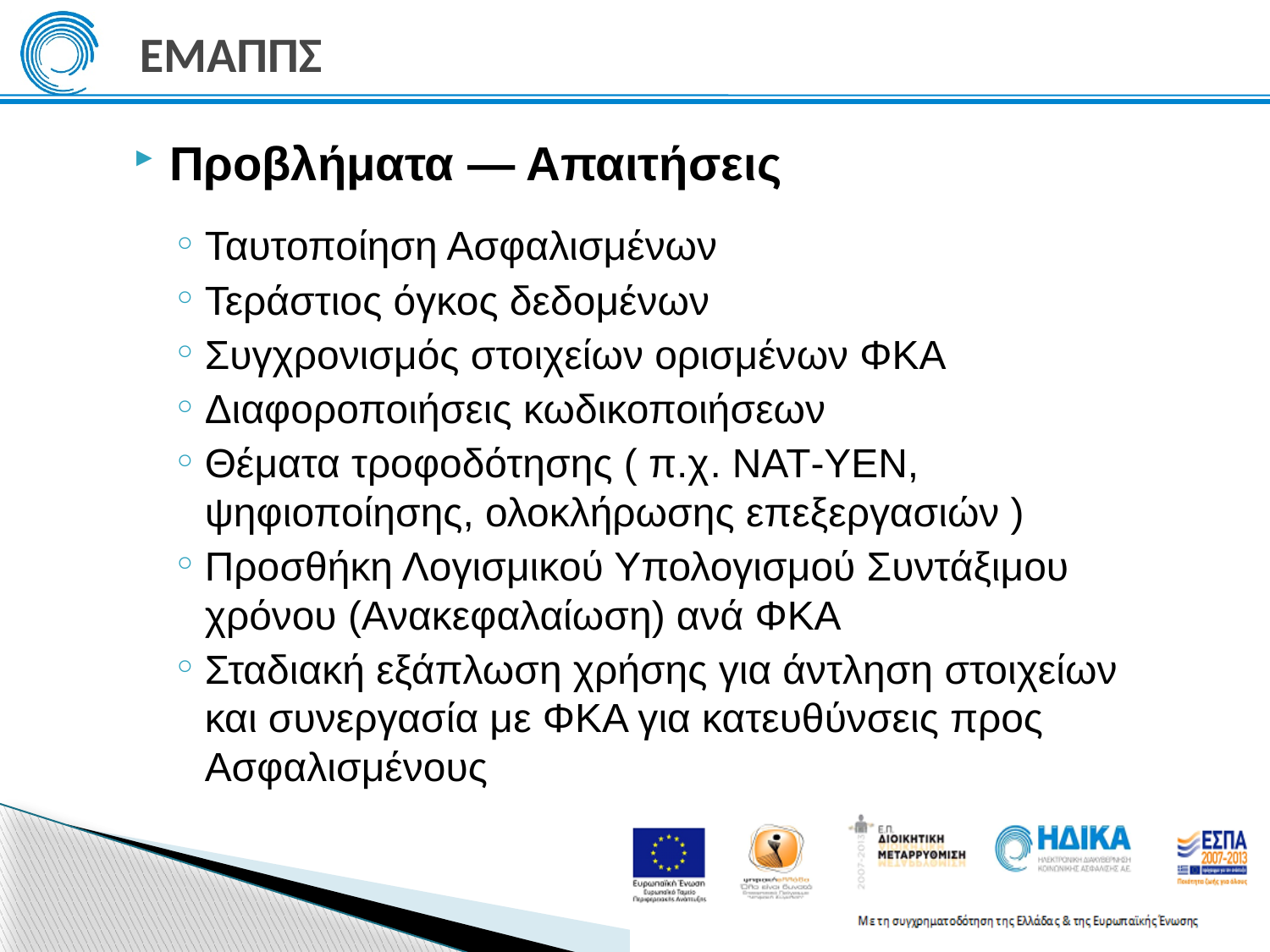

# ΕΜΑΠΠΣ

Προβλήματα — Απαιτήσεις

Ταυτοποίηση Ασφαλισμένων
Τεράστιος όγκος δεδομένων
Συγχρονισμός στοιχείων ορισμένων ΦΚΑ
Διαφοροποιήσεις κωδικοποιήσεων
Θέματα τροφοδότησης ( π.χ. ΝΑΤ-ΥΕΝ, ψηφιοποίησης, ολοκλήρωσης επεξεργασιών )
Προσθήκη Λογισμικού Υπολογισμού Συντάξιμου χρόνου (Ανακεφαλαίωση) ανά ΦΚΑ
Σταδιακή εξάπλωση χρήσης για άντληση στοιχείων και συνεργασία με ΦΚΑ για κατευθύνσεις προς Ασφαλισμένους